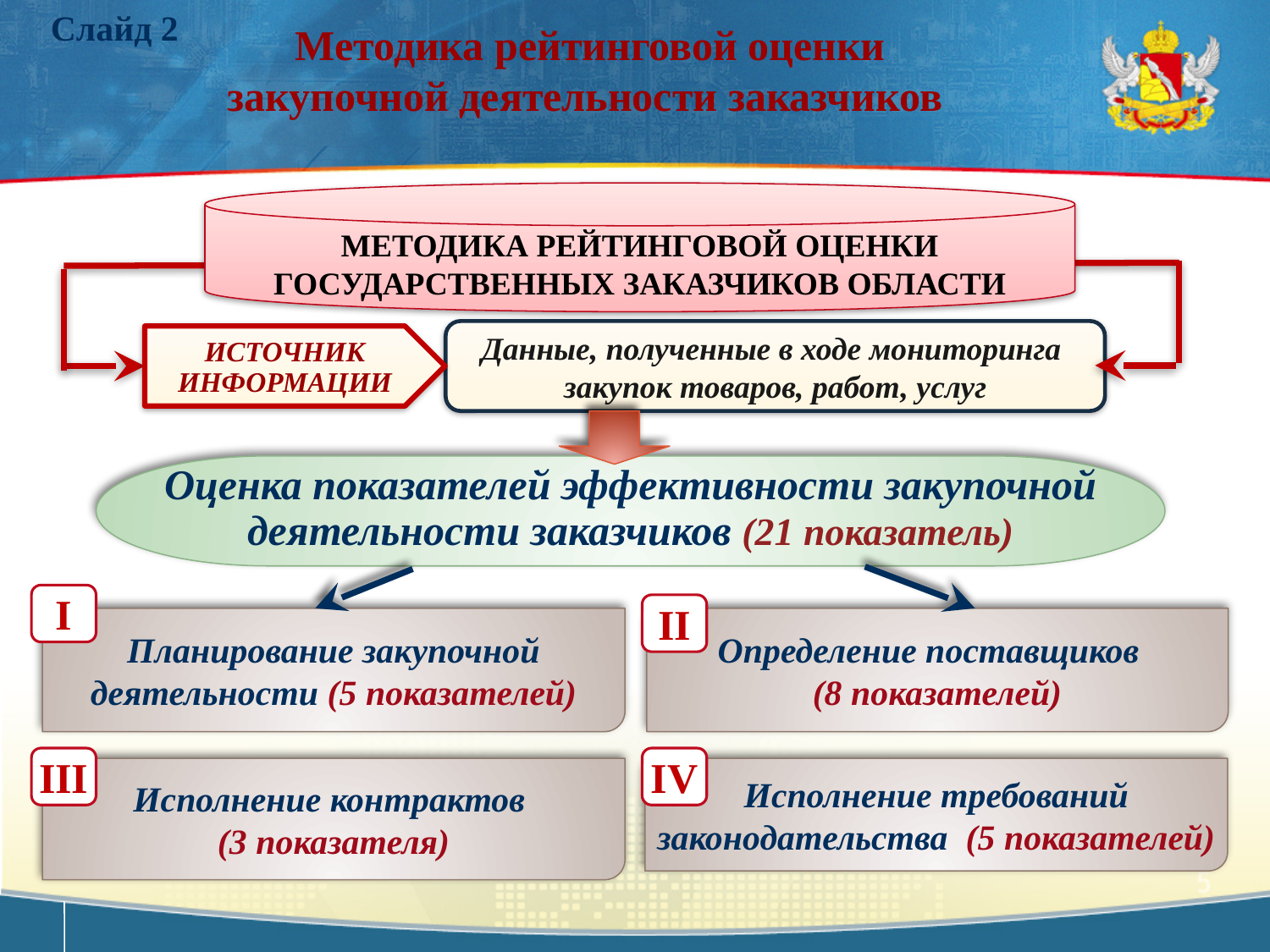

Слайд 2

 Методика рейтинговой оценки
закупочной деятельности заказчиков

МЕТОДИКА РЕЙТИНГОВОЙ ОЦЕНКИ ГОСУДАРСТВЕННЫХ ЗАКАЗЧИКОВ ОБЛАСТИ

Данные, полученные в ходе мониторинга  закупок товаров, работ, услуг

ИСТОЧНИК ИНФОРМАЦИИ

Оценка показателей эффективности закупочной деятельности заказчиков (21 показатель)

I
II
Планирование закупочной деятельности (5 показателей)
Определение поставщиков
(8 показателей)
III

IV

Исполнение контрактов
(3 показателя)
Исполнение требований законодательства  (5 показателей)